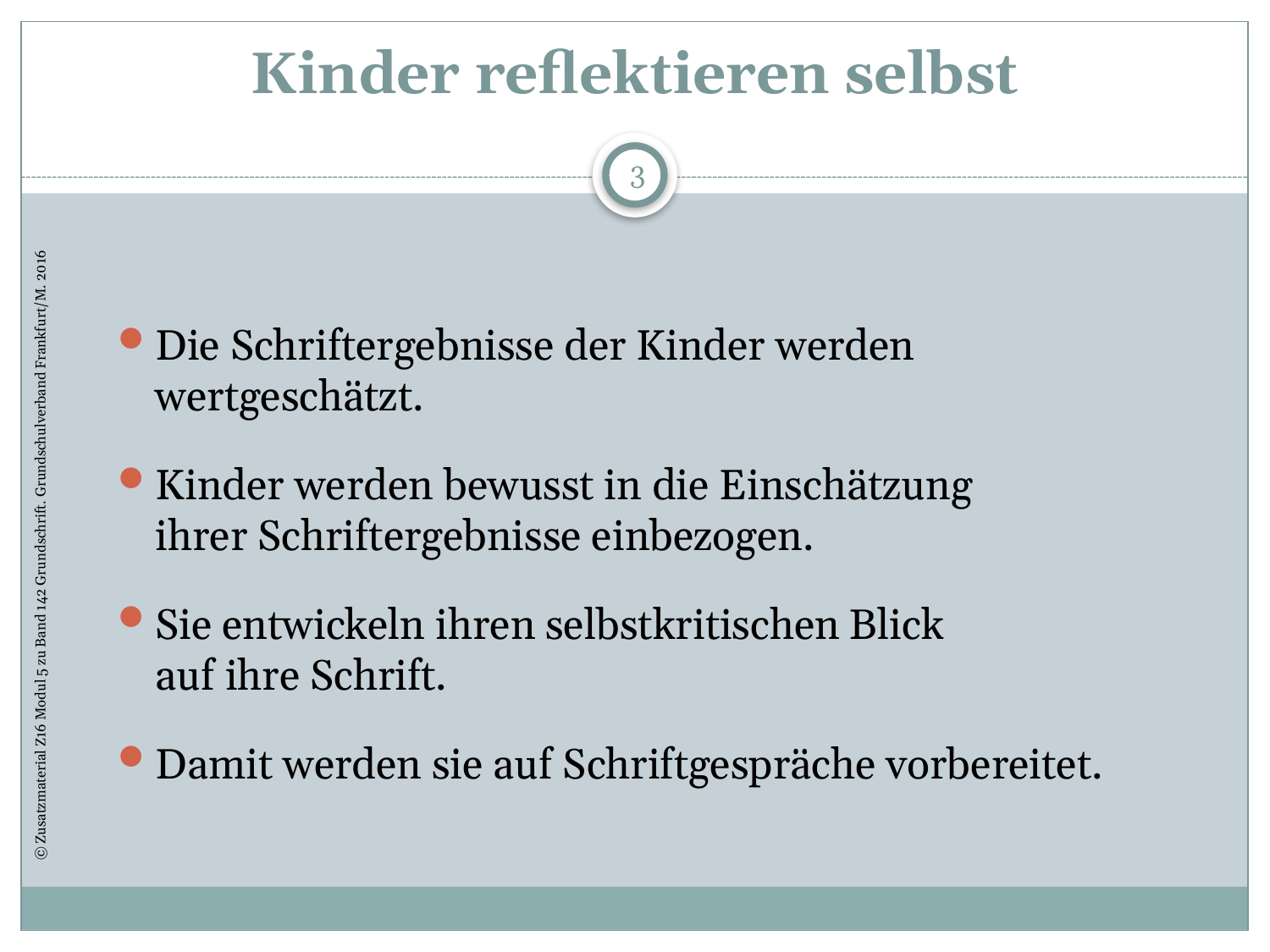

# Kinder reflektieren selbst
3
Die Schriftergebnisse der Kinder werden wertgeschätzt.

Kinder werden bewusst in die Einschätzung
ihrer Schriftergebnisse einbezogen.

Sie entwickeln ihren selbstkritischen Blick
auf ihre Schrift.

Damit werden sie auf Schriftgespräche vorbereitet.